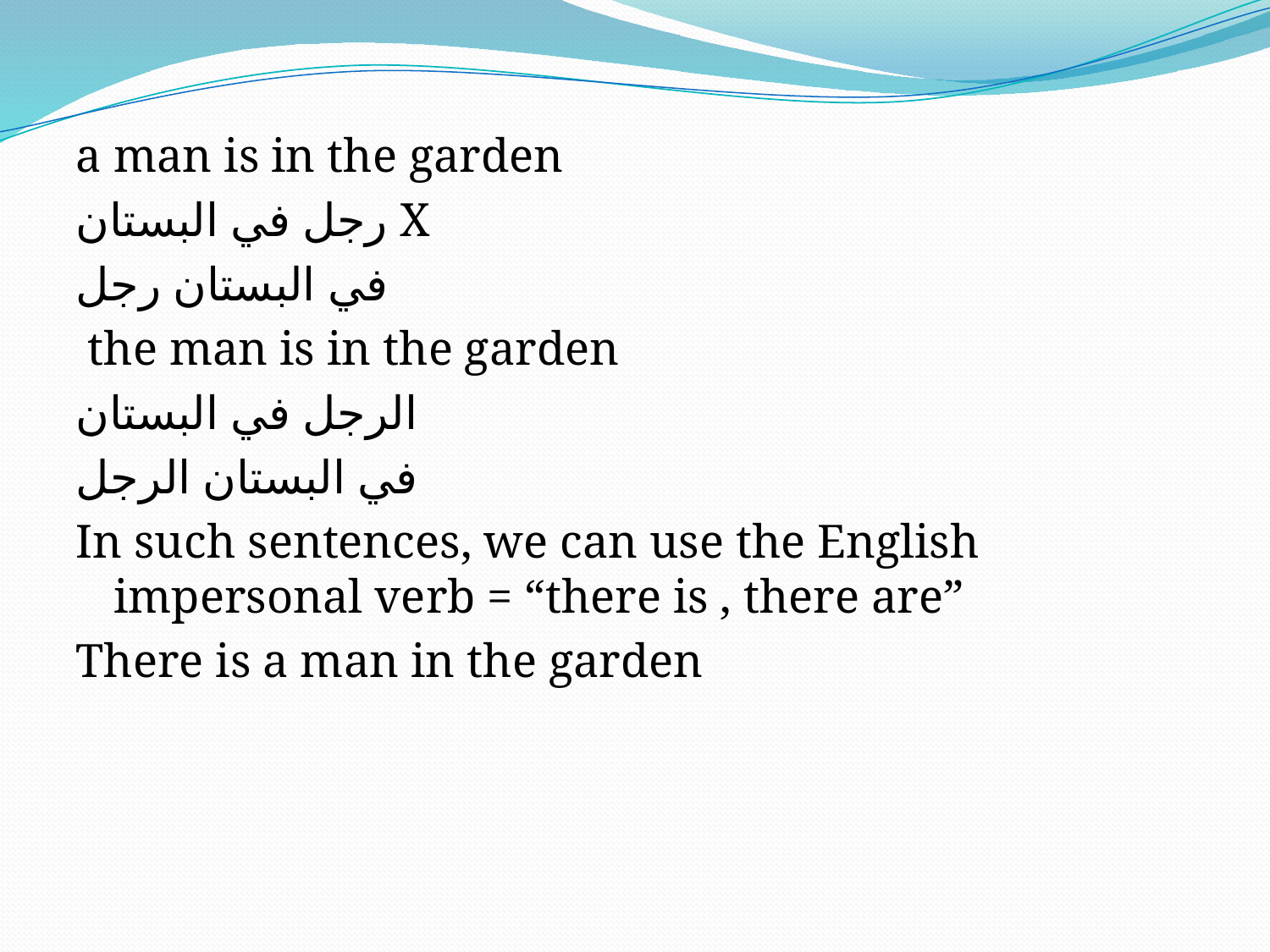

a man is in the garden
رجل في البستان X
في البستان رجل
 the man is in the garden
الرجل في البستان
في البستان الرجل
In such sentences, we can use the English impersonal verb = “there is , there are”
There is a man in the garden